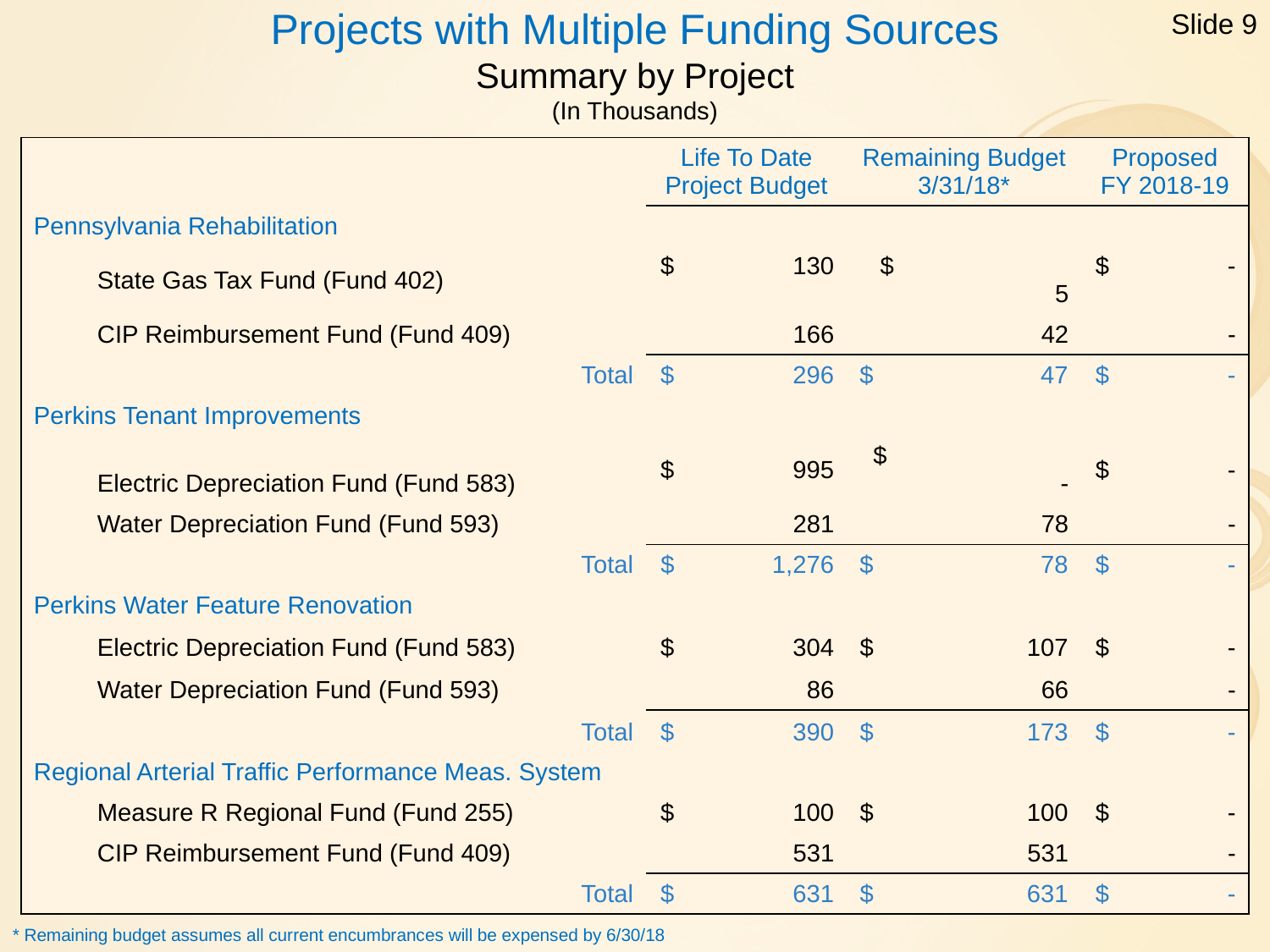

Slide 9
Projects with Multiple Funding Sources
Summary by Project
(In Thousands)
|  | Life To Date Project Budget | Remaining Budget 3/31/18\* | Proposed FY 2018-19 |
| --- | --- | --- | --- |
| Pennsylvania Rehabilitation |  |  |  |
| State Gas Tax Fund (Fund 402) | $ 130 | $ 5 | $ - |
| CIP Reimbursement Fund (Fund 409) | 166 | 42 | - |
| Total | $ 296 | $ 47 | $ - |
| Perkins Tenant Improvements |  |  |  |
| Electric Depreciation Fund (Fund 583) | $ 995 | $ - | $ - |
| Water Depreciation Fund (Fund 593) | 281 | 78 | - |
| Total | $ 1,276 | $ 78 | $ - |
| Perkins Water Feature Renovation |  |  |  |
| Electric Depreciation Fund (Fund 583) | $ 304 | $ 107 | $ - |
| Water Depreciation Fund (Fund 593) | 86 | 66 | - |
| Total | $ 390 | $ 173 | $ - |
| Regional Arterial Traffic Performance Meas. System |  |  |  |
| Measure R Regional Fund (Fund 255) | $ 100 | $ 100 | $ - |
| CIP Reimbursement Fund (Fund 409) | 531 | 531 | - |
| Total | $ 631 | $ 631 | $ - |
* Remaining budget assumes all current encumbrances will be expensed by 6/30/18